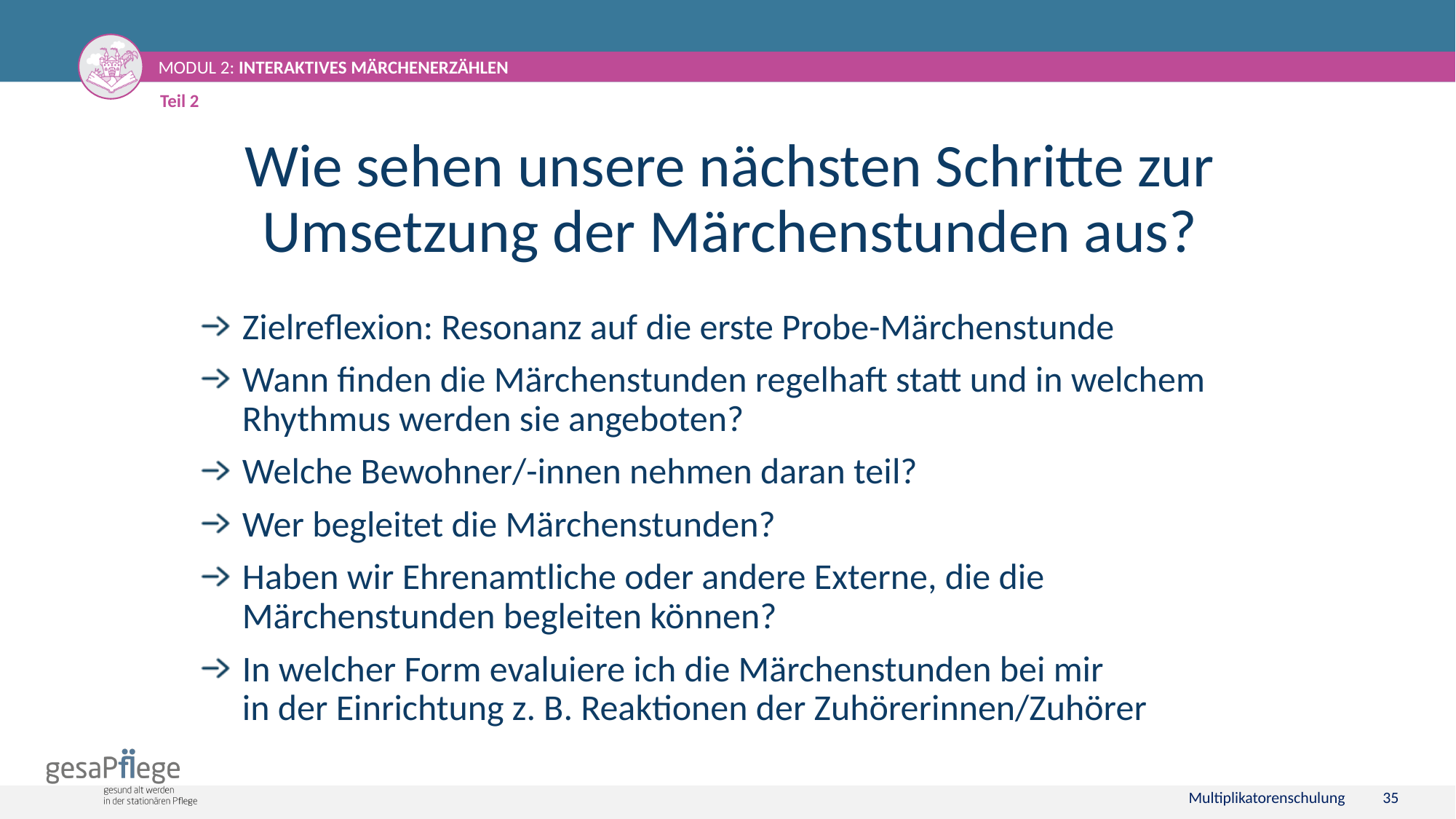

Teil 2
# Wie sehen unsere nächsten Schritte zur Umsetzung der Märchenstunden aus?
Zielreflexion: Resonanz auf die erste Probe-Märchenstunde
Wann finden die Märchenstunden regelhaft statt und in welchem Rhythmus werden sie angeboten?
Welche Bewohner/-innen nehmen daran teil?
Wer begleitet die Märchenstunden?
Haben wir Ehrenamtliche oder andere Externe, die die Märchenstunden begleiten können?
In welcher Form evaluiere ich die Märchenstunden bei mir
in der Einrichtung z. B. Reaktionen der Zuhörerinnen/Zuhörer

Multiplikatorenschulung
35